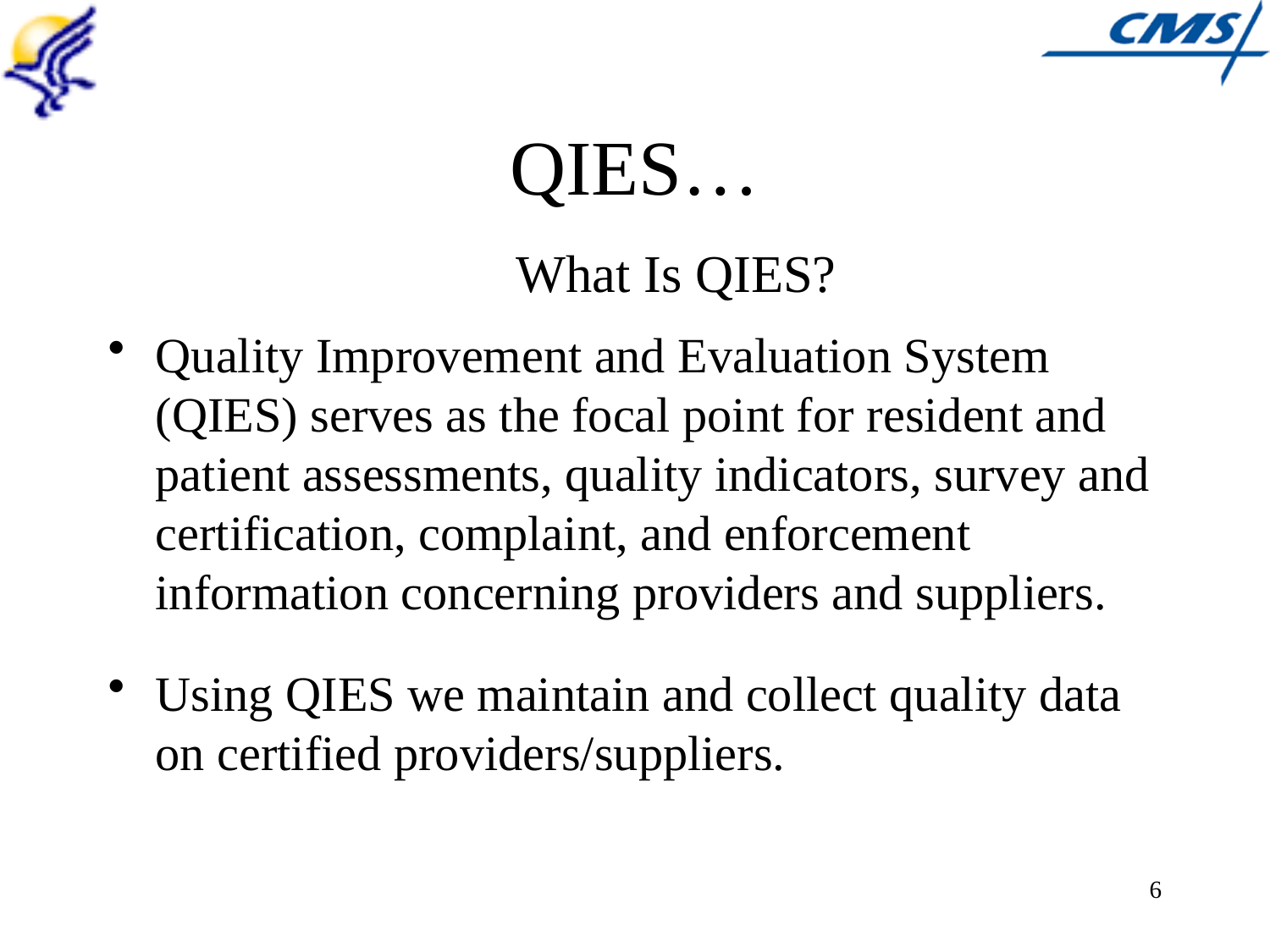

# QIES…
			        What Is QIES?
Quality Improvement and Evaluation System (QIES) serves as the focal point for resident and patient assessments, quality indicators, survey and certification, complaint, and enforcement information concerning providers and suppliers.
Using QIES we maintain and collect quality data on certified providers/suppliers.

6